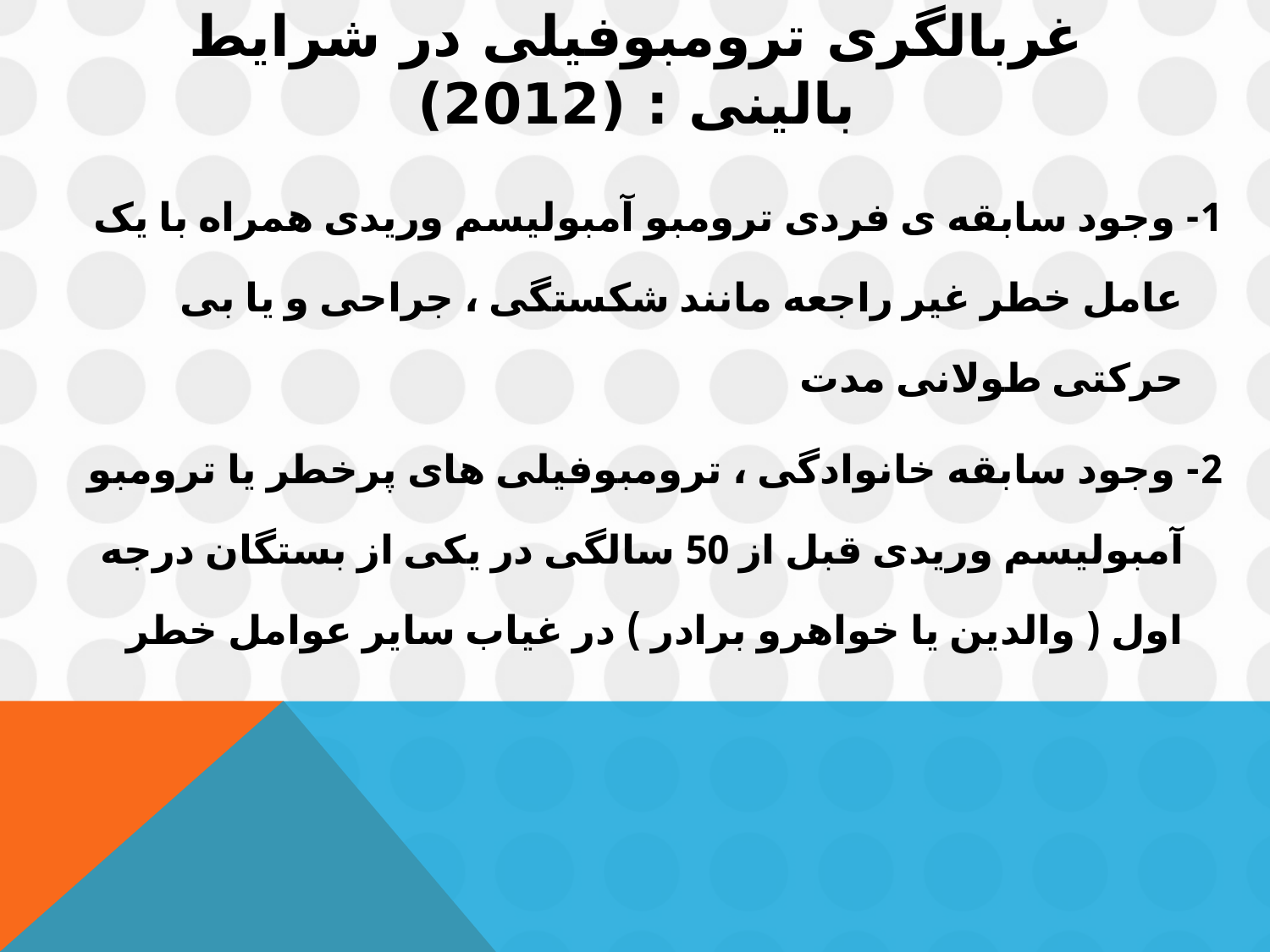

# غربالگری ترومبوفیلی در شرایط بالینی : (2012)
1- وجود سابقه ی فردی ترومبو آمبولیسم وریدی همراه با یک عامل خطر غیر راجعه مانند شکستگی ، جراحی و یا بی حرکتی طولانی مدت
2- وجود سابقه خانوادگی ، ترومبوفیلی های پرخطر یا ترومبو آمبولیسم وریدی قبل از 50 سالگی در یکی از بستگان درجه اول ( والدین یا خواهرو برادر ) در غیاب سایر عوامل خطر